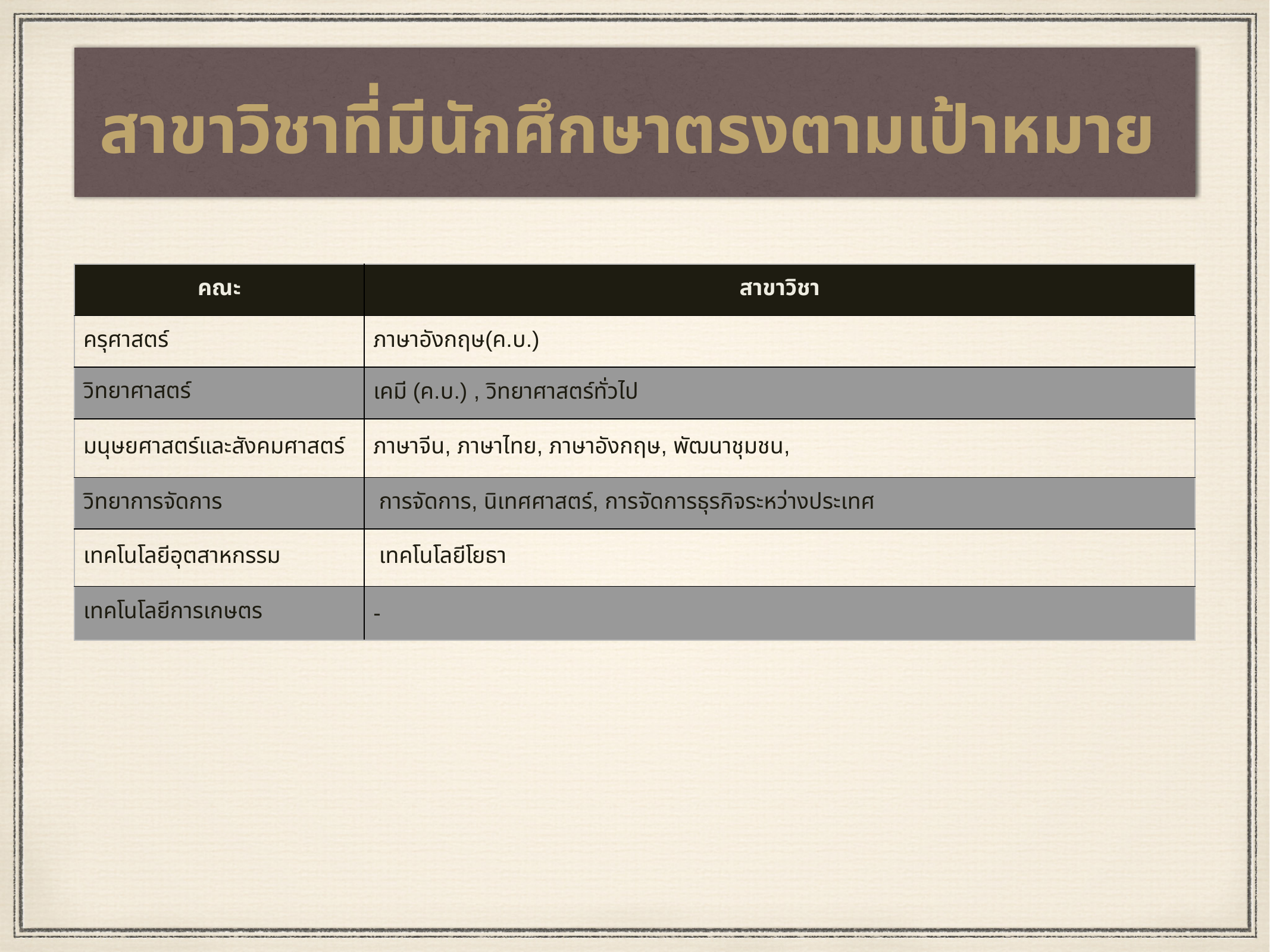

สาขาวิชาที่มีนักศึกษาตรงตามเป้าหมาย
| คณะ | สาขาวิชา |
| --- | --- |
| ครุศาสตร์ | ภาษาอังกฤษ(ค.บ.) |
| วิทยาศาสตร์ | เคมี (ค.บ.) , วิทยาศาสตร์ทั่วไป |
| มนุษยศาสตร์และสังคมศาสตร์ | ภาษาจีน, ภาษาไทย, ภาษาอังกฤษ, พัฒนาชุมชน, |
| วิทยาการจัดการ | การจัดการ, นิเทศศาสตร์, การจัดการธุรกิจระหว่างประเทศ |
| เทคโนโลยีอุตสาหกรรม | เทคโนโลยีโยธา |
| เทคโนโลยีการเกษตร | - |